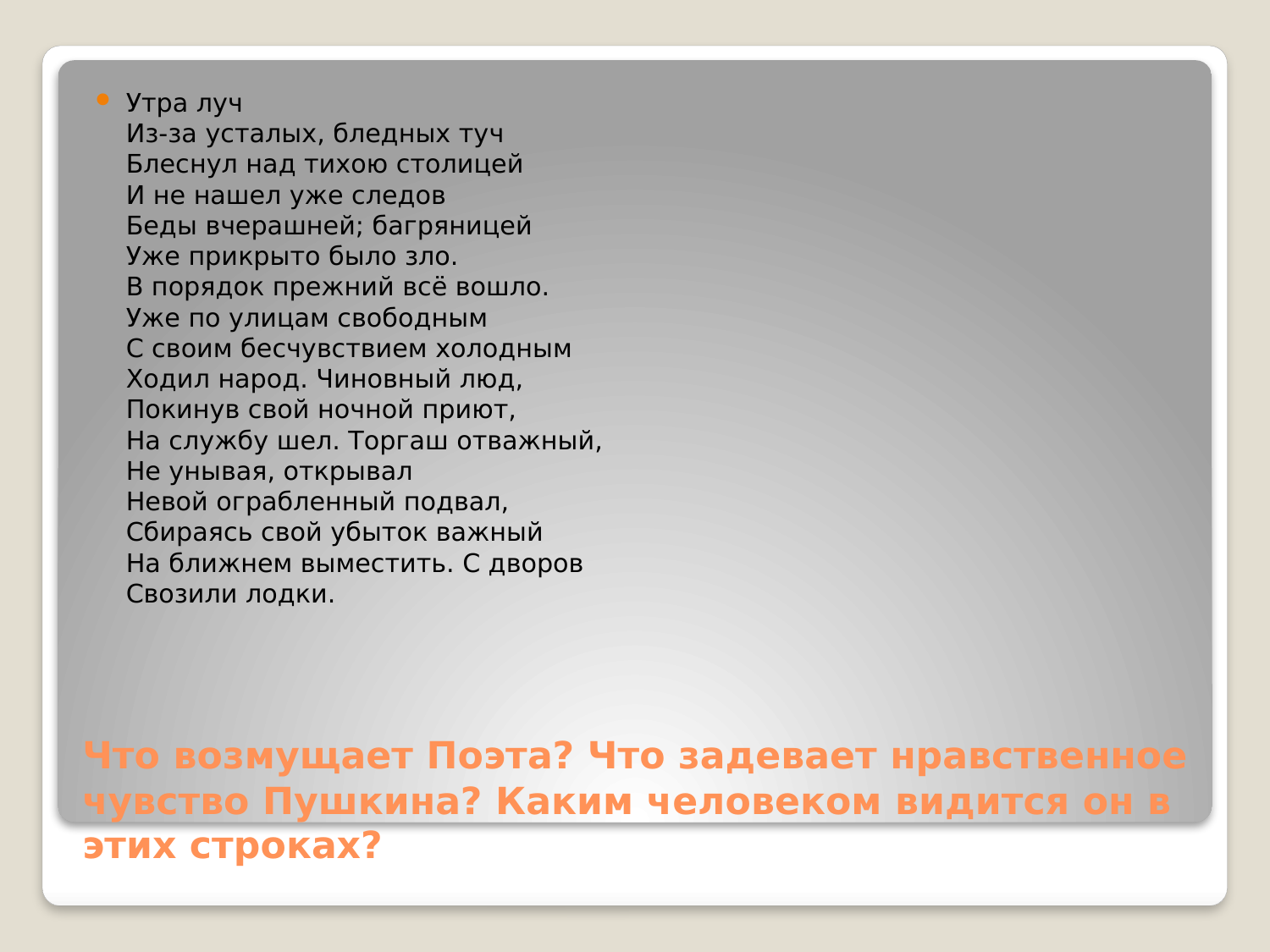

Утра луч
Из-за усталых, бледных туч
Блеснул над тихою столицей
И не нашел уже следов
Беды вчерашней; багряницей
Уже прикрыто было зло.
В порядок прежний всё вошло.
Уже по улицам свободным
С своим бесчувствием холодным
Ходил народ. Чиновный люд,
Покинув свой ночной приют,
На службу шел. Торгаш отважный,
Не унывая, открывал
Невой ограбленный подвал,
Сбираясь свой убыток важный
На ближнем выместить. С дворов
Свозили лодки.
# Что возмущает Поэта? Что задевает нравственное чувство Пушкина? Каким человеком видится он в этих строках?